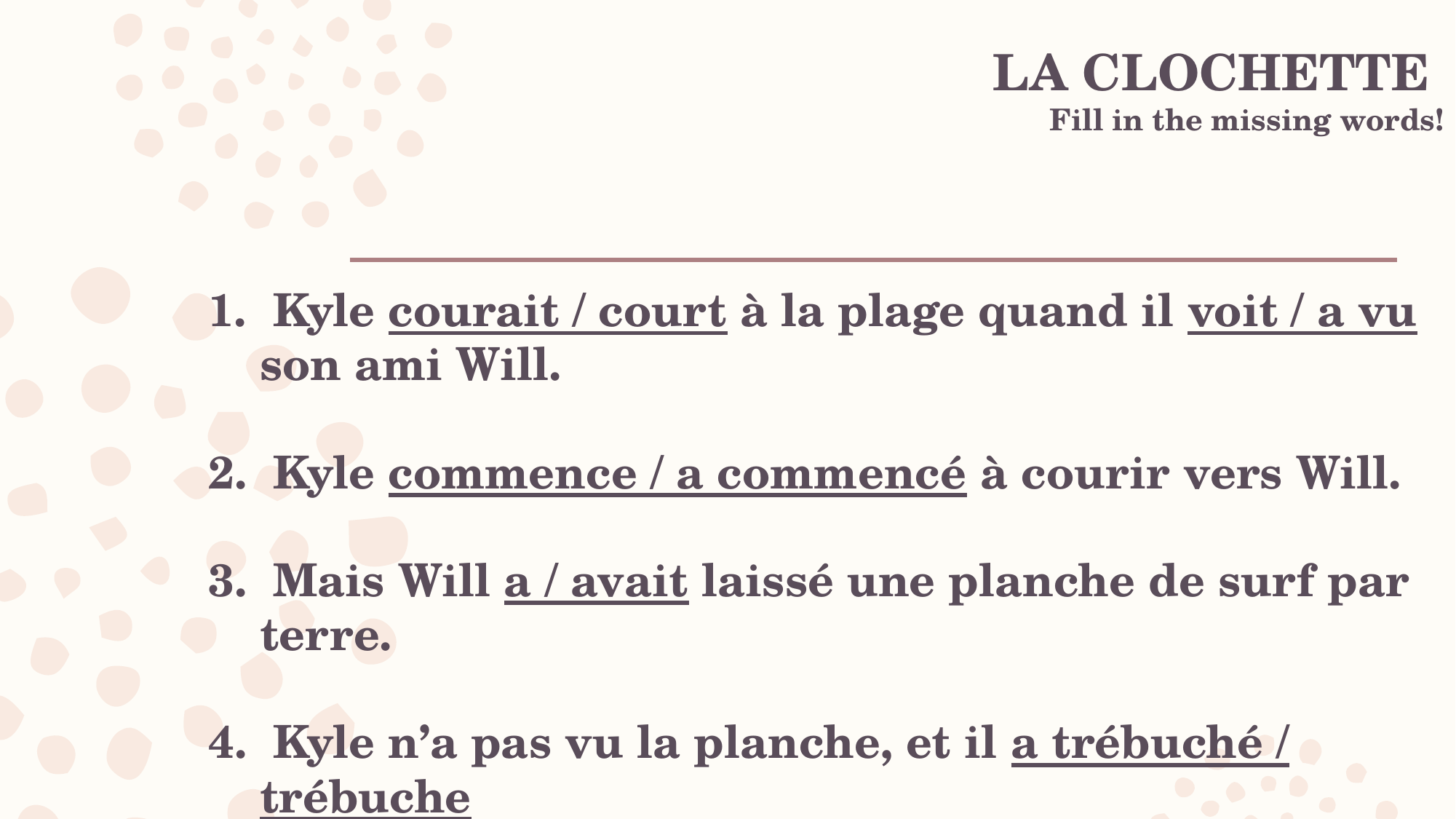

# LA CLOCHETTE Fill in the missing words!
 Kyle courait / court à la plage quand il voit / a vu son ami Will.

 Kyle commence / a commencé à courir vers Will.

 Mais Will a / avait laissé une planche de surf par terre.

 Kyle n’a pas vu la planche, et il a trébuché / trébuche